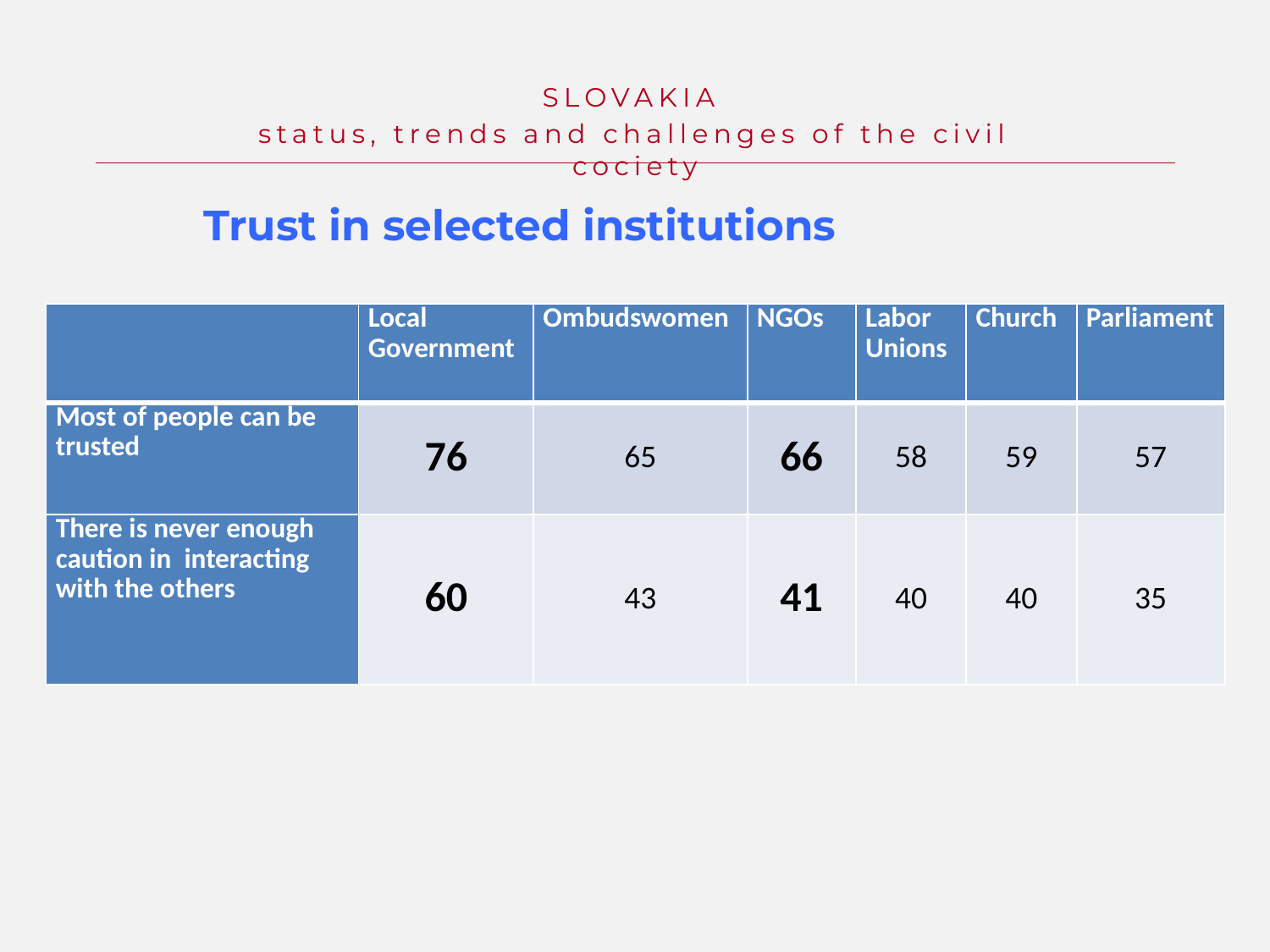

SLOVAKIA
status, trends and challenges of the civil cociety

Trust in selected institutions

|  | Local Government | Ombudswomen | NGOs | Labor Unions | Church | Parliament |
| --- | --- | --- | --- | --- | --- | --- |
| Most of people can be trusted | 76 | 65 | 66 | 58 | 59 | 57 |
| There is never enough caution in interacting with the others | 60 | 43 | 41 | 40 | 40 | 35 |